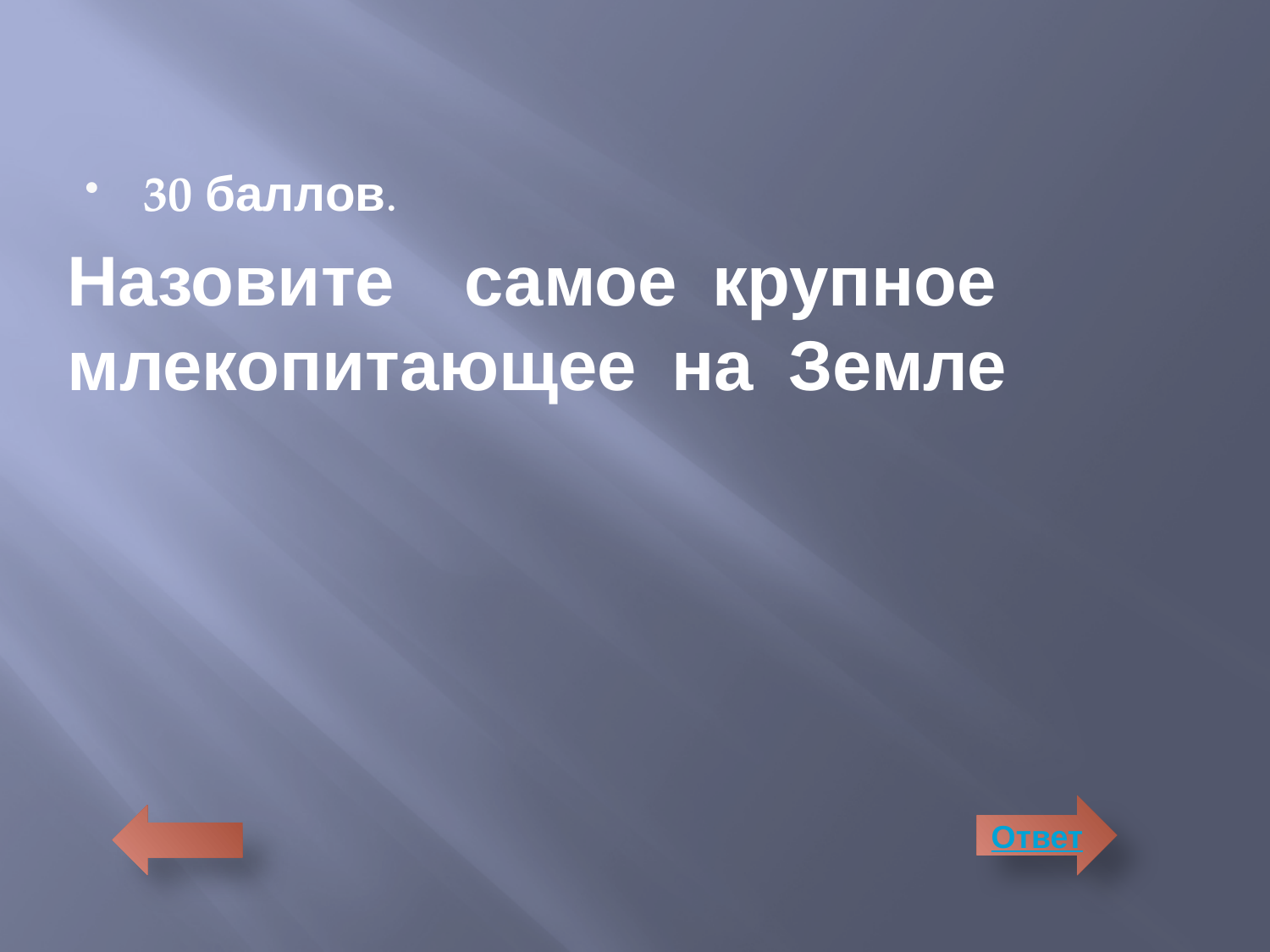

30 баллов.
Назовите    самое  крупное  млекопитающее  на  Земле
Ответ